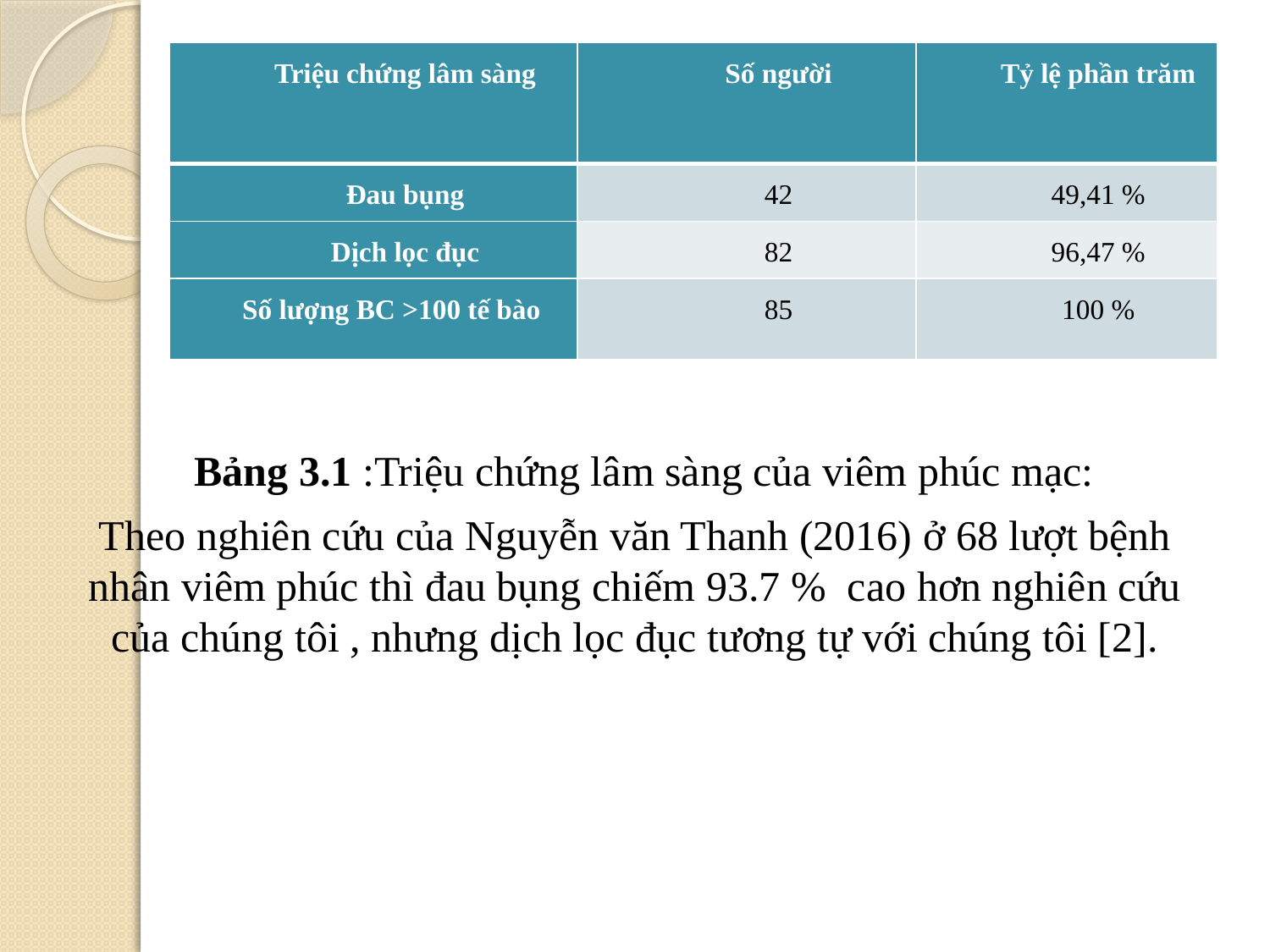

Bảng 3.1 :Triệu chứng lâm sàng của viêm phúc mạc:
Theo nghiên cứu của Nguyễn văn Thanh (2016) ở 68 lượt bệnh nhân viêm phúc thì đau bụng chiếm 93.7 %  cao hơn nghiên cứu của chúng tôi , nhưng dịch lọc đục tương tự với chúng tôi [2].
| Triệu chứng lâm sàng | Số người | Tỷ lệ phần trăm |
| --- | --- | --- |
| Đau bụng | 42 | 49,41 % |
| Dịch lọc đục | 82 | 96,47 % |
| Số lượng BC >100 tế bào | 85 | 100 % |